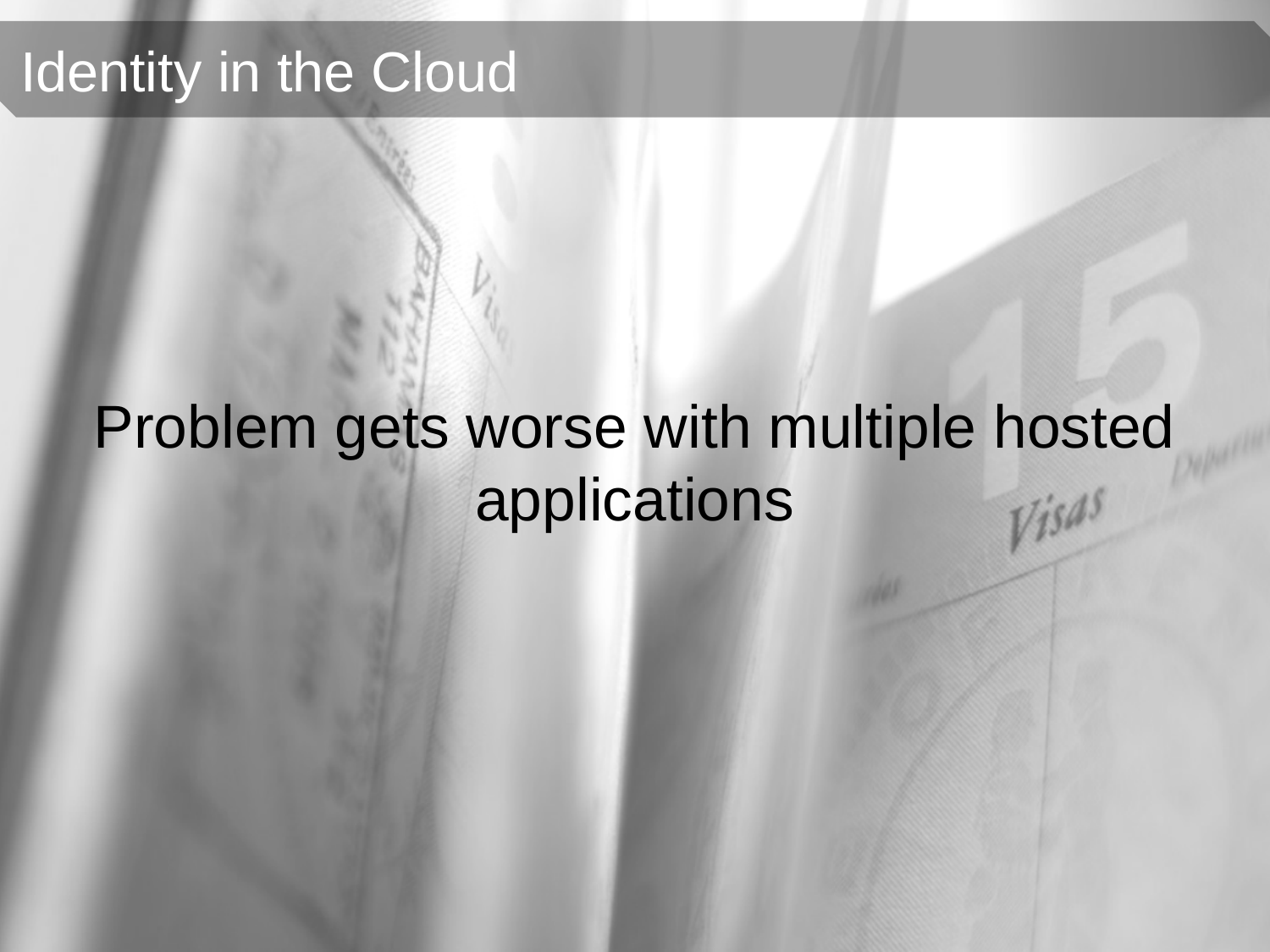

Problem gets worse with multiple hosted applications